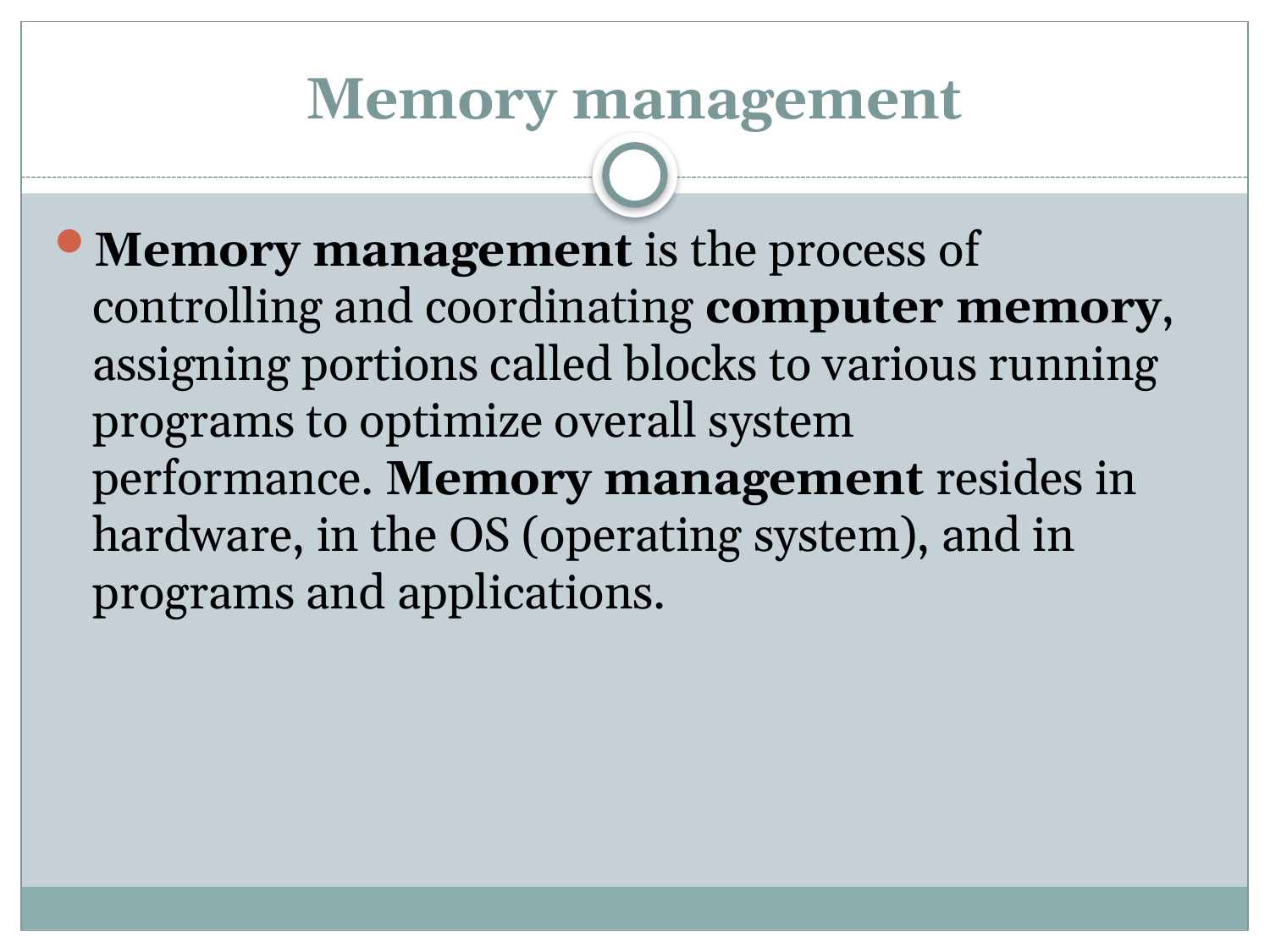

# Memory management
Memory management is the process of controlling and coordinating computer memory, assigning portions called blocks to various running programs to optimize overall system performance. Memory management resides in hardware, in the OS (operating system), and in programs and applications.